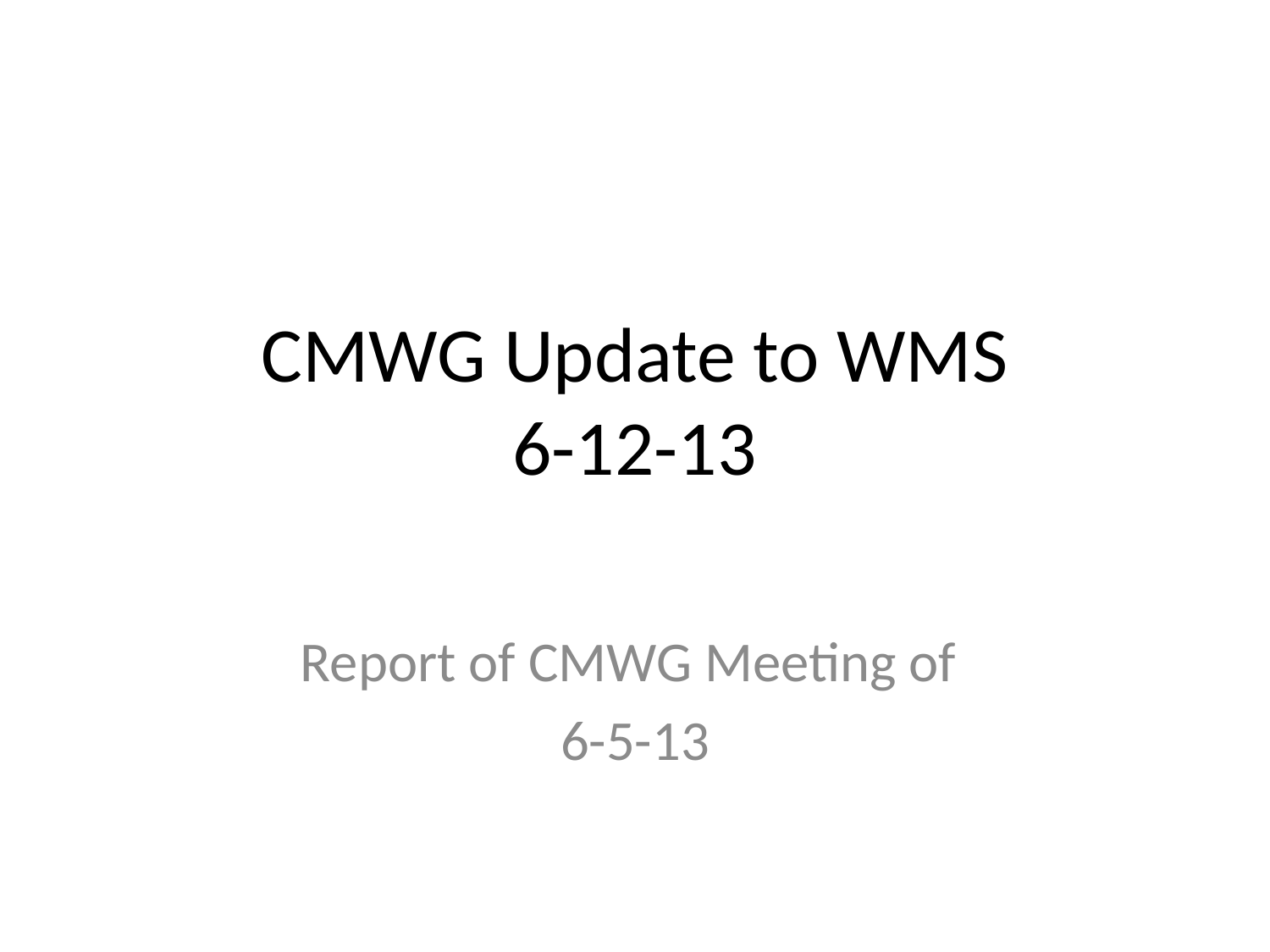

# CMWG Update to WMS 6-12-13

Report of CMWG Meeting of
6-5-13